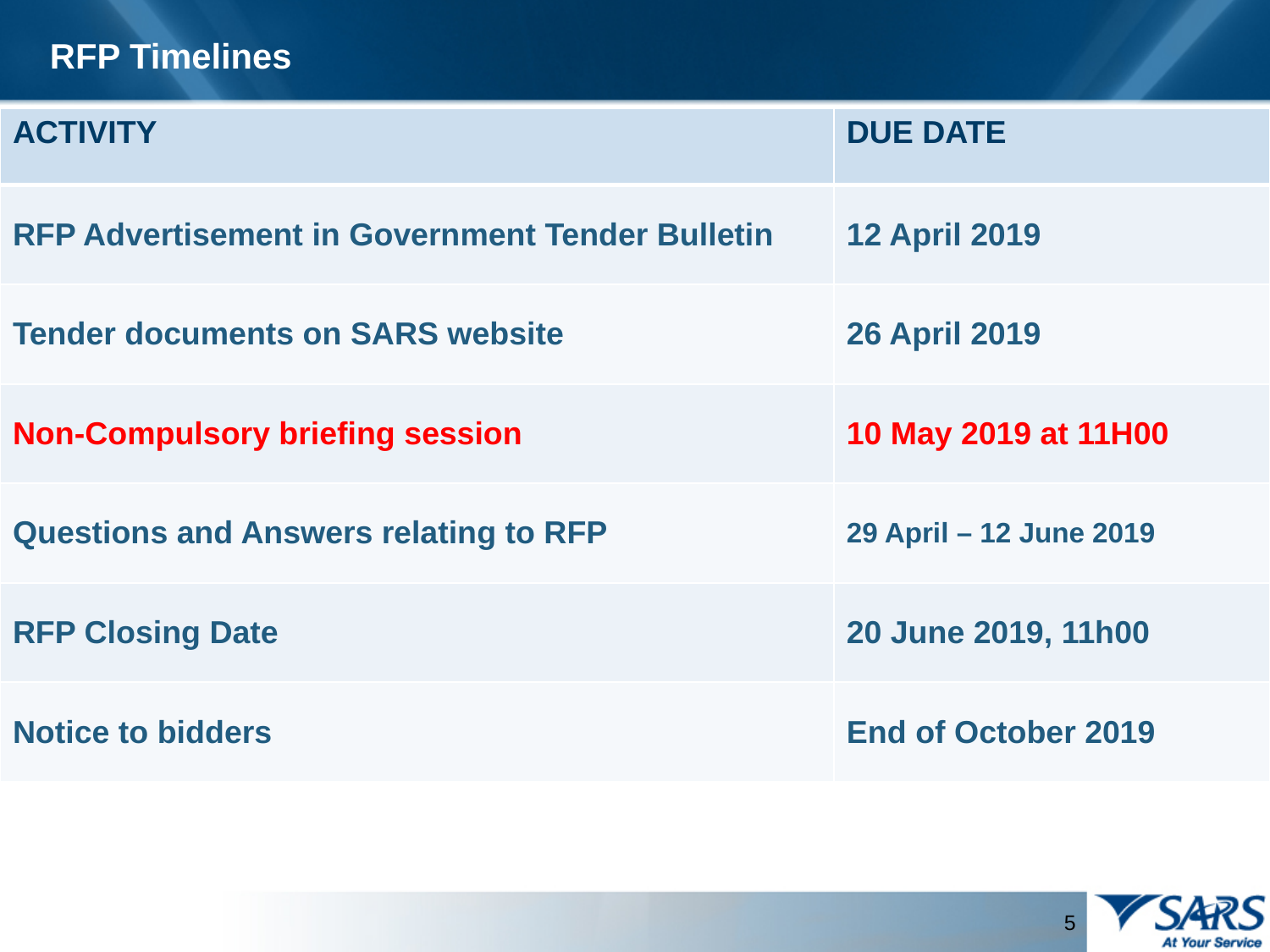

RFP Timelines
| ACTIVITY | DUE DATE |
| --- | --- |
| RFP Advertisement in Government Tender Bulletin | 12 April 2019 |
| Tender documents on SARS website | 26 April 2019 |
| Non-Compulsory briefing session | 10 May 2019 at 11H00 |
| Questions and Answers relating to RFP | 29 April – 12 June 2019 |
| RFP Closing Date | 20 June 2019, 11h00 |
| Notice to bidders | End of October 2019 |
5